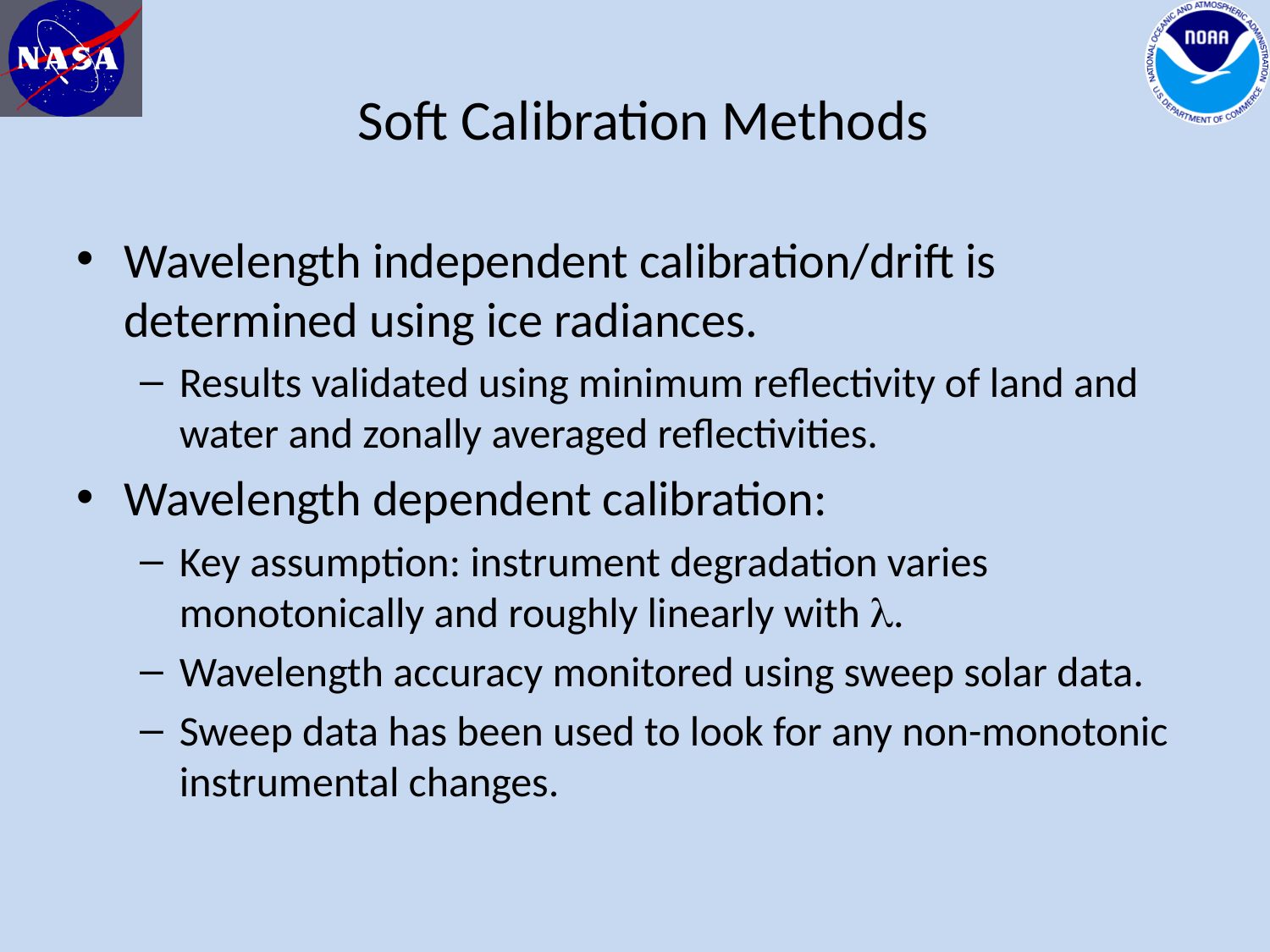

# Soft Calibration Methods
Wavelength independent calibration/drift is determined using ice radiances.
Results validated using minimum reflectivity of land and water and zonally averaged reflectivities.
Wavelength dependent calibration:
Key assumption: instrument degradation varies monotonically and roughly linearly with λ.
Wavelength accuracy monitored using sweep solar data.
Sweep data has been used to look for any non-monotonic instrumental changes.